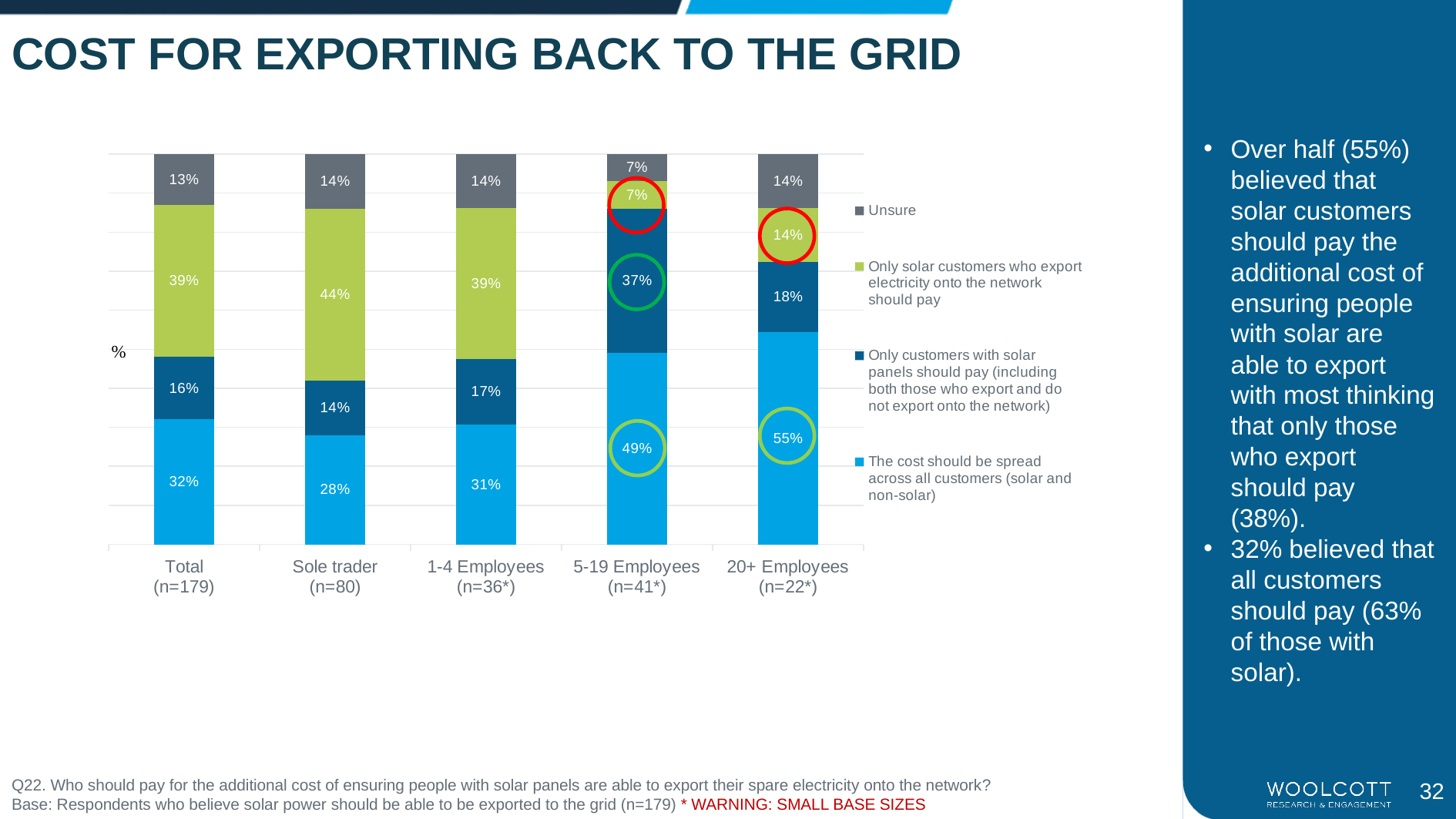

COST FOR EXPORTING BACK TO THE GRID

### Chart

| Category | The cost should be spread across all customers (solar and non-solar) | Only customers with solar panels should pay (including both those who export and do not export onto the network) | Only solar customers who export electricity onto the network should pay  | Unsure |
|---|---|---|---|---|
| Total
(n=179) | 0.32 | 0.16 | 0.39 | 0.13 |
| Sole trader
(n=80) | 0.28 | 0.14 | 0.44 | 0.14 |
| 1-4 Employees
(n=36*) | 0.31 | 0.17 | 0.39 | 0.14 |
| 5-19 Employees
(n=41*) | 0.49 | 0.37 | 0.07 | 0.07 |
| 20+ Employees
(n=22*) | 0.55 | 0.18 | 0.14 | 0.14 |
Over half (55%) believed that solar customers should pay the additional cost of ensuring people with solar are able to export with most thinking that only those who export should pay (38%).
32% believed that all customers should pay (63% of those with solar).
Q22. Who should pay for the additional cost of ensuring people with solar panels are able to export their spare electricity onto the network?
Base: Respondents who believe solar power should be able to be exported to the grid (n=179) * WARNING: SMALL BASE SIZES